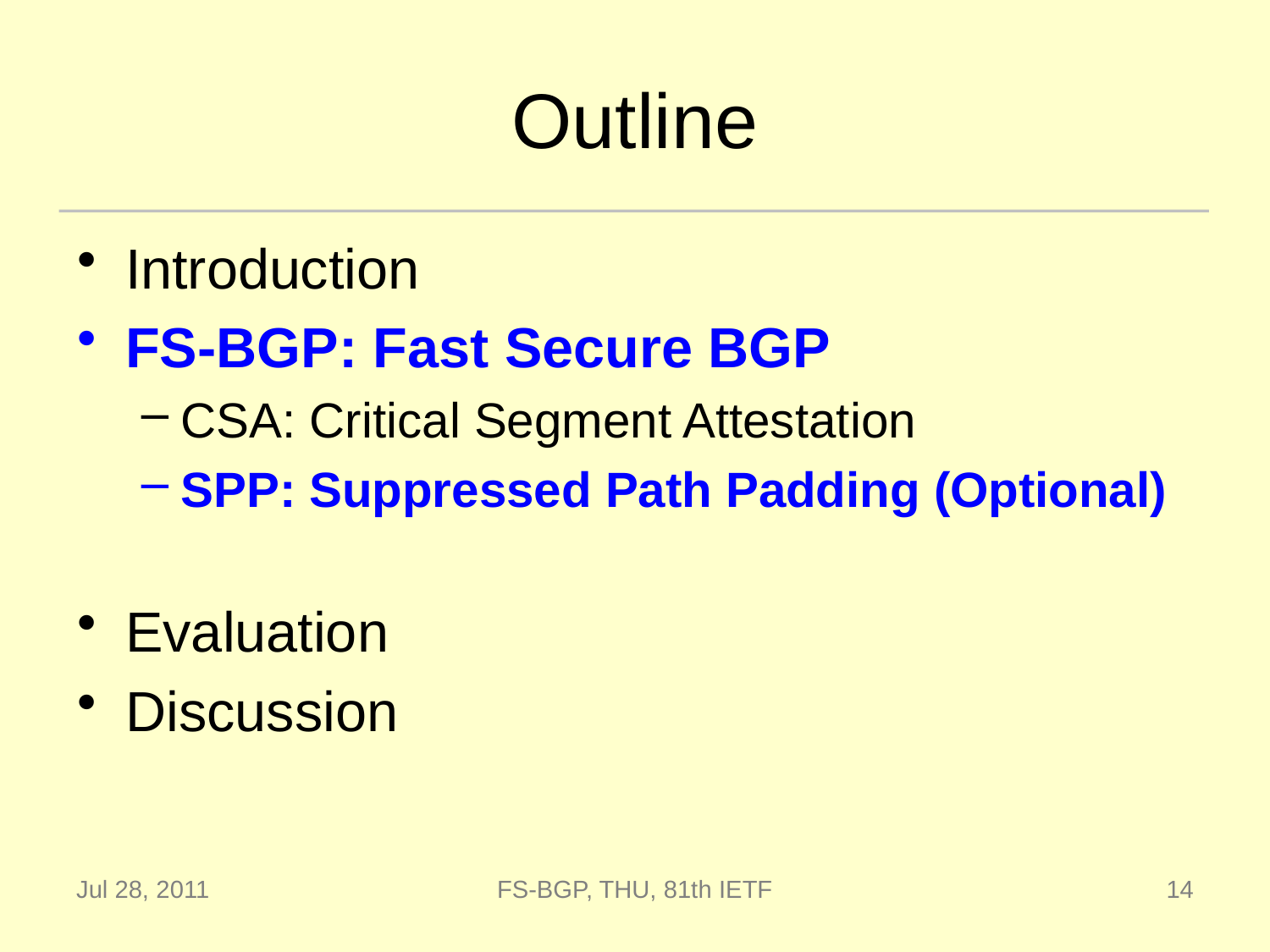

# Outline
Introduction
FS-BGP: Fast Secure BGP
CSA: Critical Segment Attestation
SPP: Suppressed Path Padding (Optional)

Evaluation
Discussion
Jul 28, 2011
FS-BGP, THU, 81th IETF
14